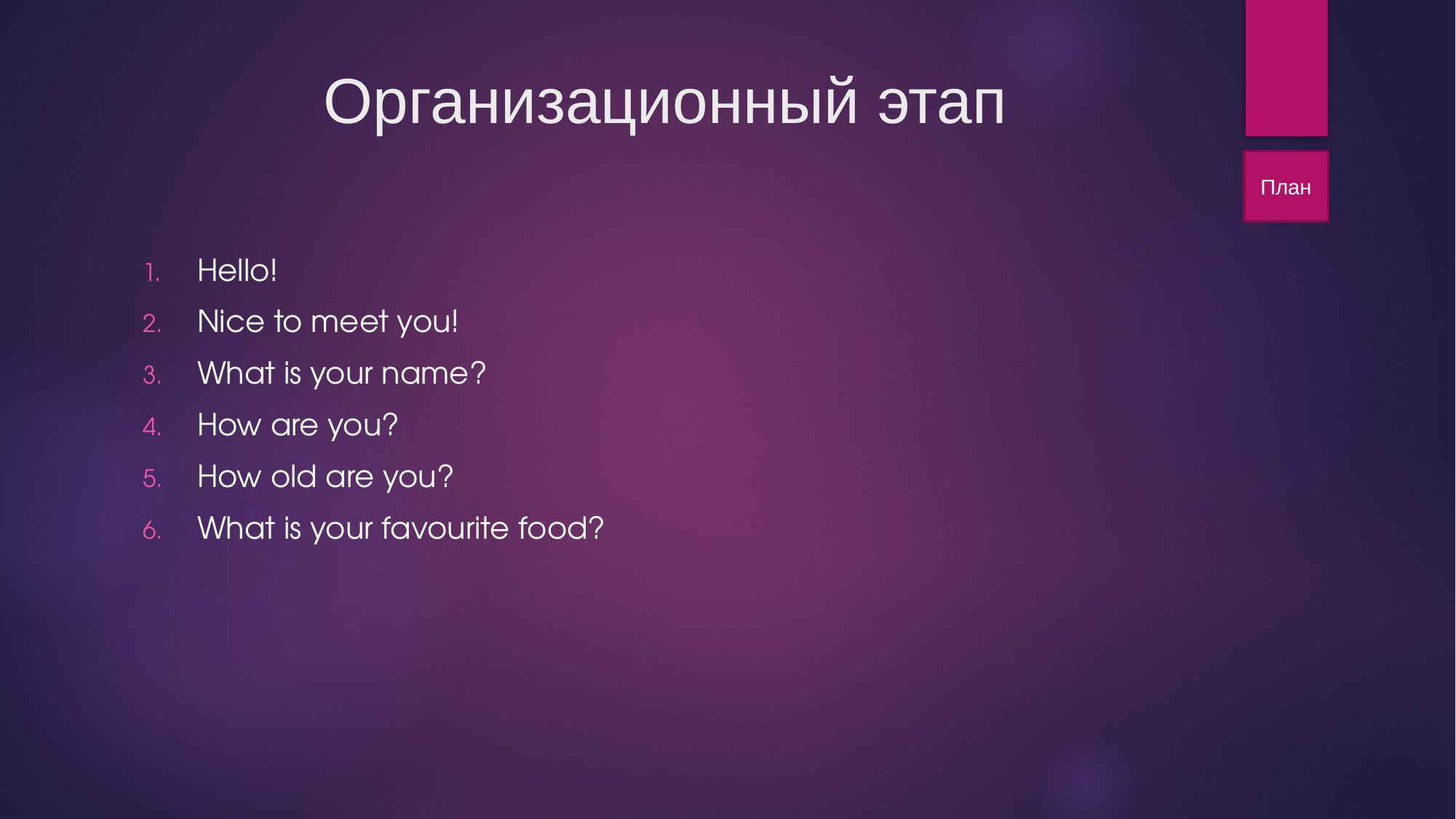

# Организационный этап
План
Hello!
Nice to meet you!
What is your name?
How are you?
How old are you?
What is your favourite food?